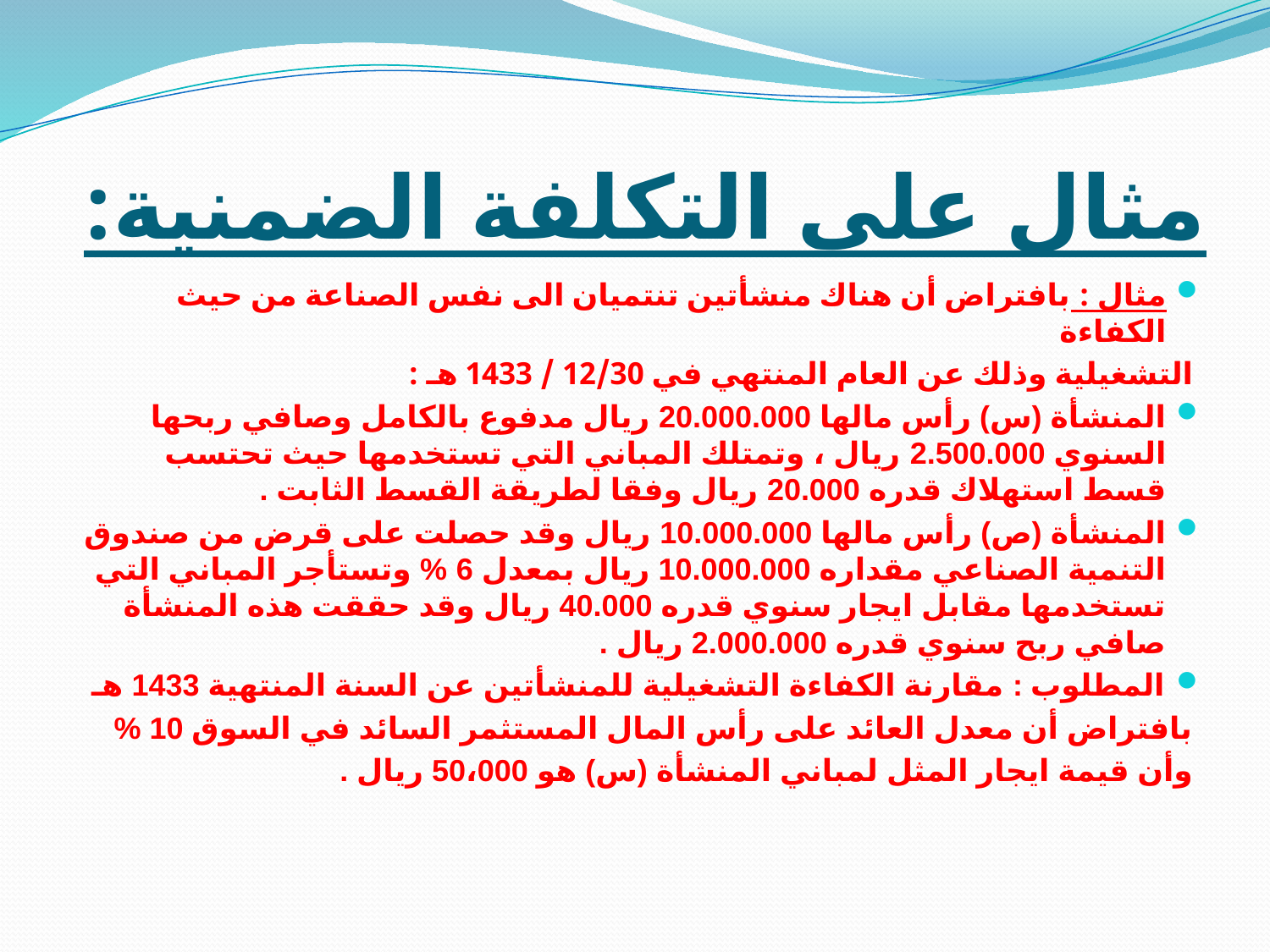

# مثال على التكلفة الضمنية:
مثال : بافتراض أن هناك منشأتين تنتميان الى نفس الصناعة من حيث الكفاءة
التشغيلية وذلك عن العام المنتهي في 12/30 / 1433 هـ :
المنشأة (س) رأس مالها 20.000.000 ريال مدفوع بالكامل وصافي ربحها السنوي 2.500.000 ريال ، وتمتلك المباني التي تستخدمها حيث تحتسب قسط استهلاك قدره 20.000 ريال وفقا لطريقة القسط الثابت .
المنشأة (ص) رأس مالها 10.000.000 ريال وقد حصلت على قرض من صندوق التنمية الصناعي مقداره 10.000.000 ريال بمعدل 6 % وتستأجر المباني التي تستخدمها مقابل ايجار سنوي قدره 40.000 ريال وقد حققت هذه المنشأة صافي ربح سنوي قدره 2.000.000 ريال .
المطلوب : مقارنة الكفاءة التشغيلية للمنشأتين عن السنة المنتهية 1433 هـ
بافتراض أن معدل العائد على رأس المال المستثمر السائد في السوق 10 %
وأن قيمة ايجار المثل لمباني المنشأة (س) هو 50،000 ريال .